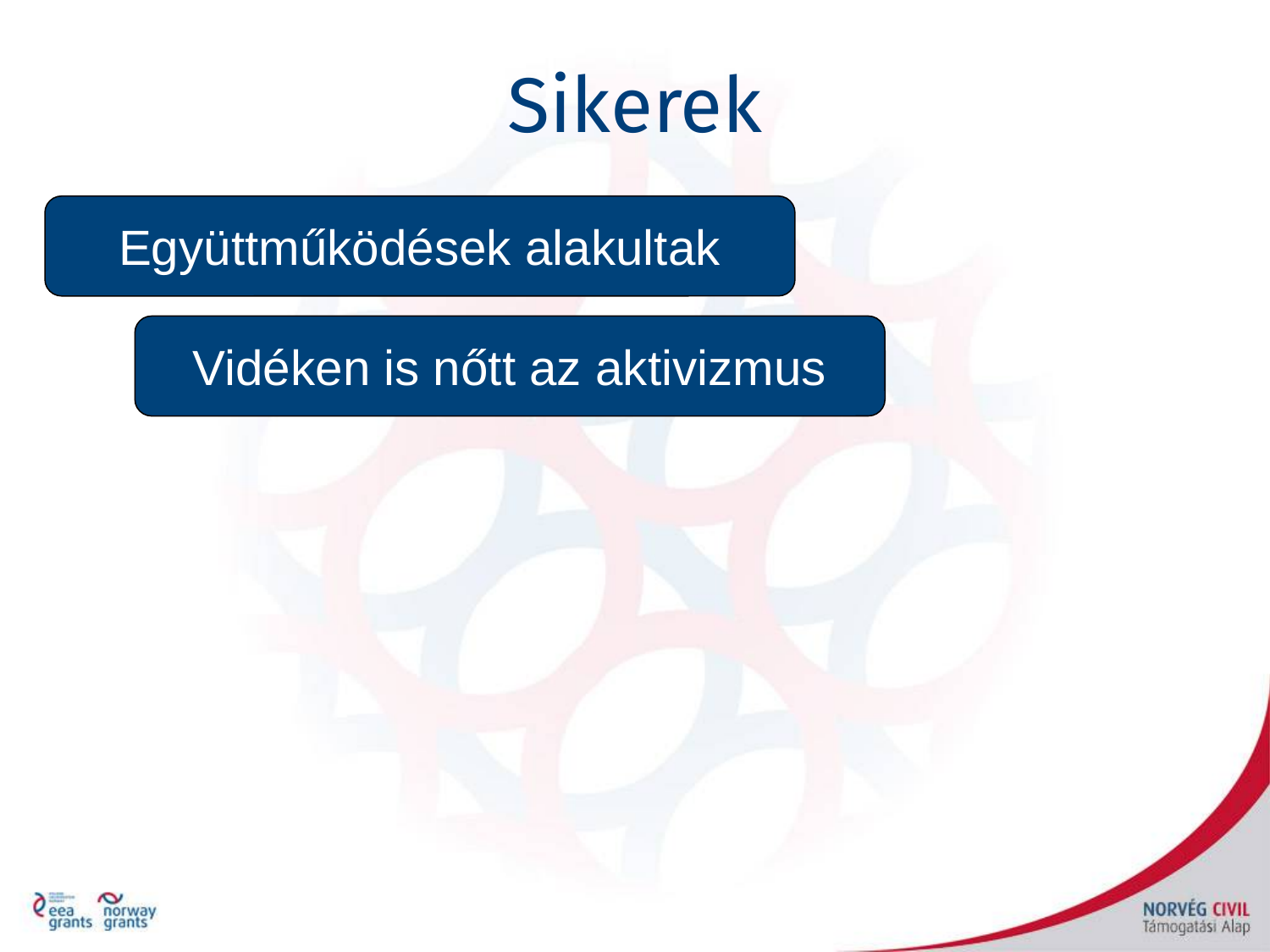

Sikerek
Együttműködések alakultak
Vidéken is nőtt az aktivizmus